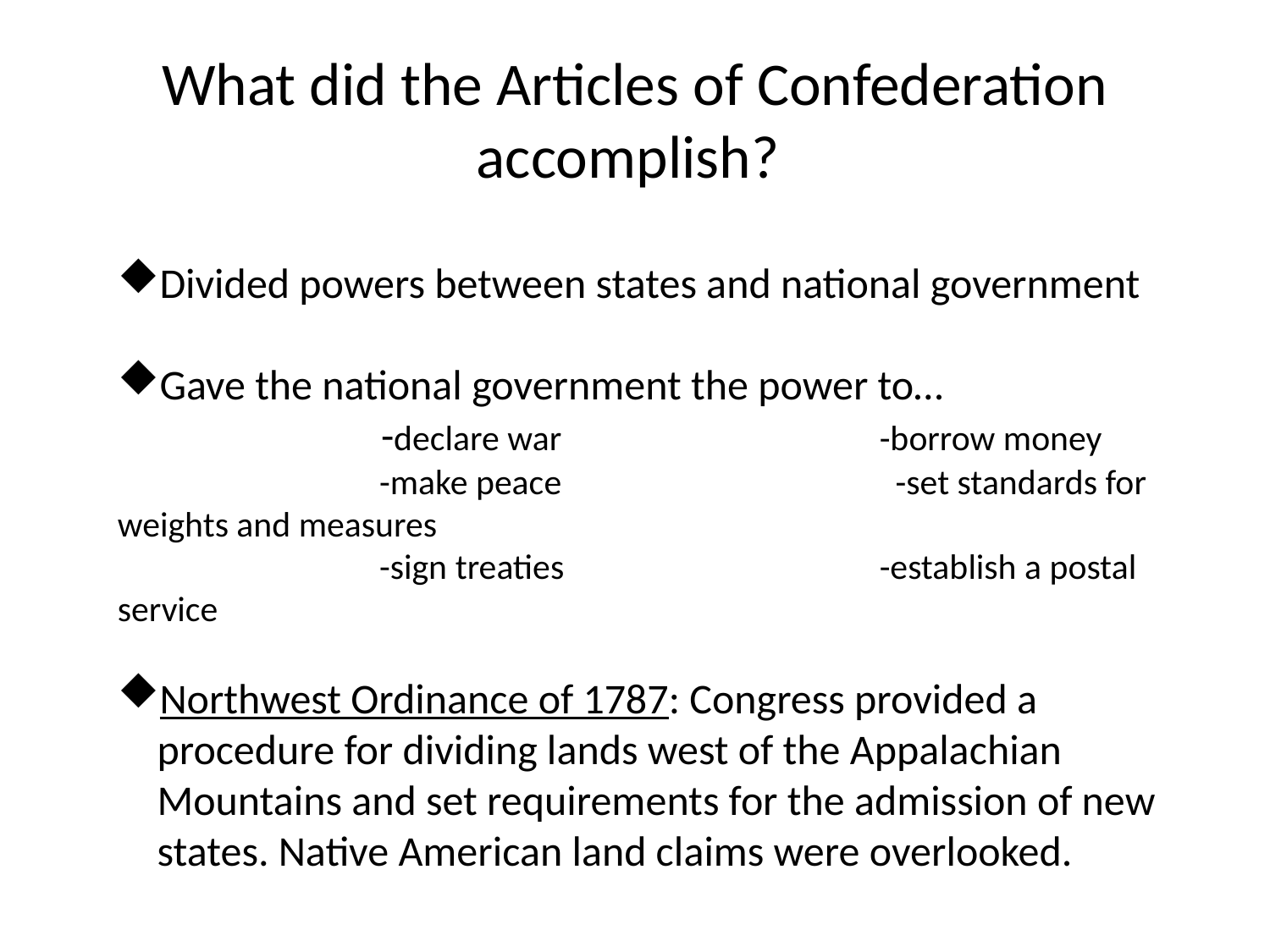

# What did the Articles of Confederation accomplish?
Divided powers between states and national government

Gave the national government the power to…
		 -declare war 			-borrow money
		 -make peace			  -set standards for weights and measures
		 -sign treaties			-establish a postal service

Northwest Ordinance of 1787: Congress provided a procedure for dividing lands west of the Appalachian Mountains and set requirements for the admission of new states. Native American land claims were overlooked.